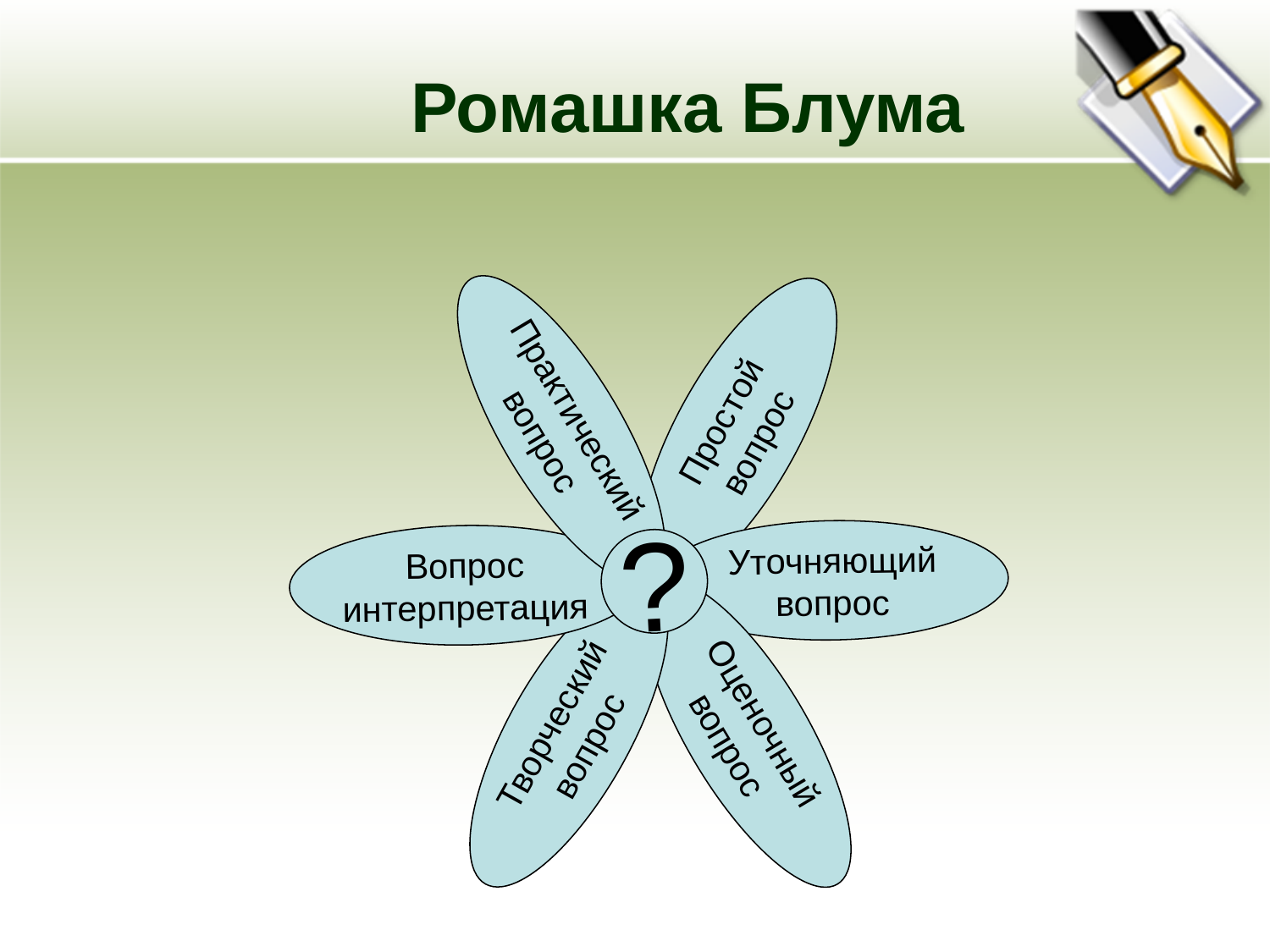

# Ромашка Блума
Практический
вопрос
Простой
вопрос
Уточняющий
вопрос
Вопрос
интерпретация
?
Творческий
вопрос
Оценочный
вопрос